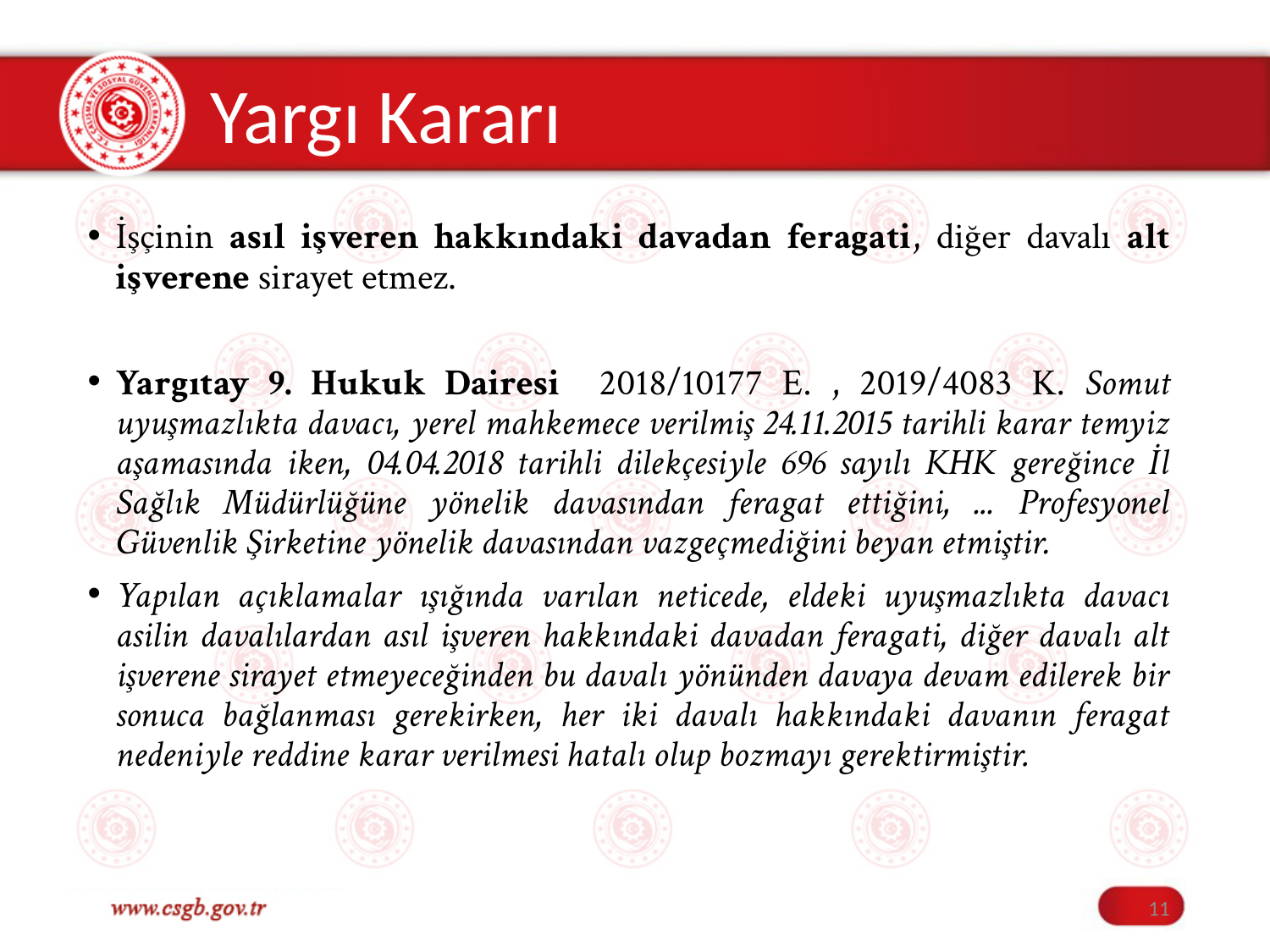

# Yargı Kararı
İşçinin asıl işveren hakkındaki davadan feragati, diğer davalı alt işverene sirayet etmez.

Yargıtay 9. Hukuk Dairesi  2018/10177 E. , 2019/4083 K. Somut uyuşmazlıkta davacı, yerel mahkemece verilmiş 24.11.2015 tarihli karar temyiz aşamasında iken, 04.04.2018 tarihli dilekçesiyle 696 sayılı KHK gereğince İl Sağlık Müdürlüğüne yönelik davasından feragat ettiğini, ... Profesyonel Güvenlik Şirketine yönelik davasından vazgeçmediğini beyan etmiştir.
Yapılan açıklamalar ışığında varılan neticede, eldeki uyuşmazlıkta davacı asilin davalılardan asıl işveren hakkındaki davadan feragati, diğer davalı alt işverene sirayet etmeyeceğinden bu davalı yönünden davaya devam edilerek bir sonuca bağlanması gerekirken, her iki davalı hakkındaki davanın feragat nedeniyle reddine karar verilmesi hatalı olup bozmayı gerektirmiştir.
11